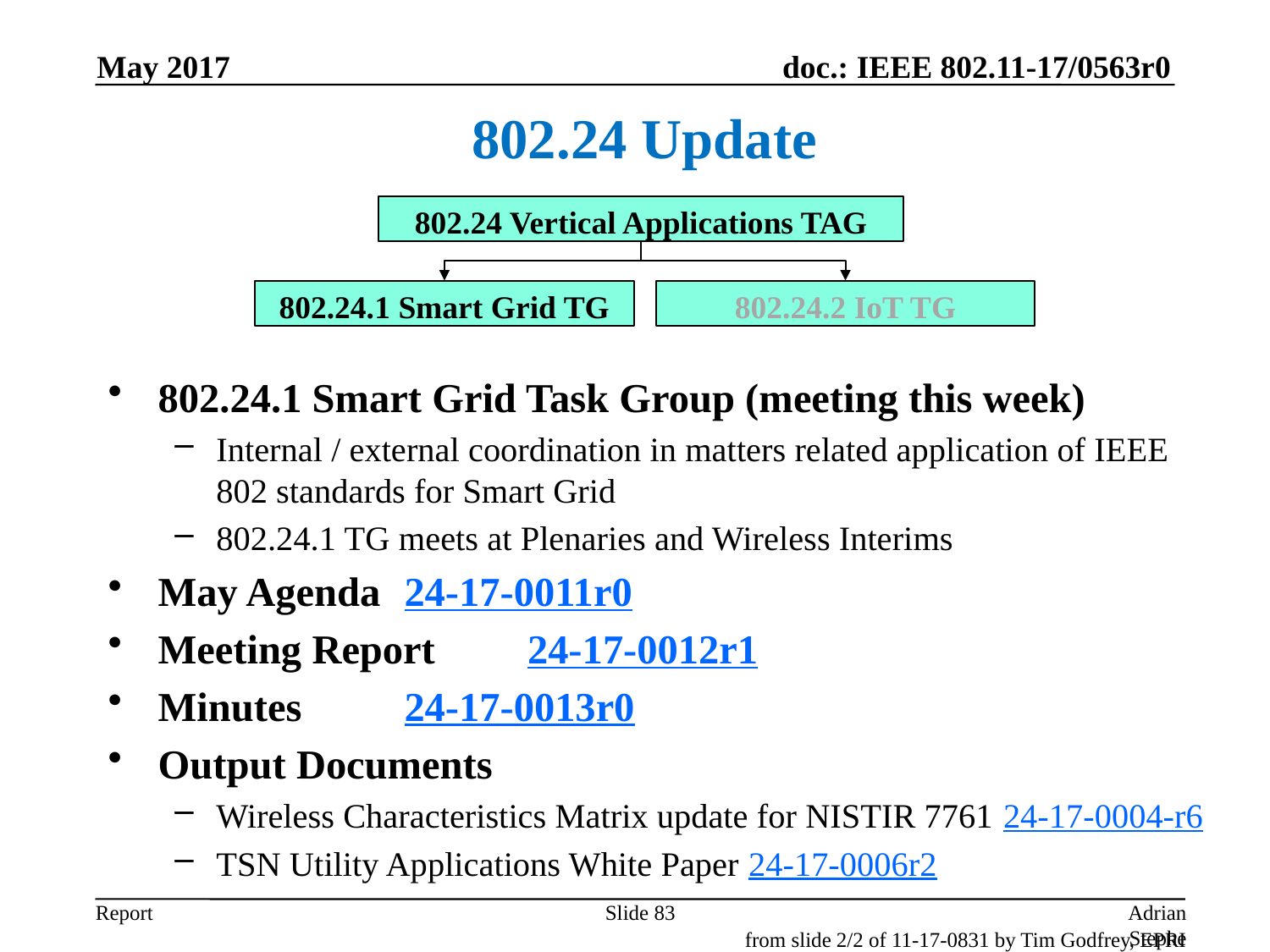

May 2017
# 802.24 Update
802.24 Vertical Applications TAG
802.24.1 Smart Grid TG
802.24.2 IoT TG
802.24.1 Smart Grid Task Group (meeting this week)
Internal / external coordination in matters related application of IEEE 802 standards for Smart Grid
802.24.1 TG meets at Plenaries and Wireless Interims
May Agenda		24-17-0011r0
Meeting Report 		24-17-0012r1
Minutes			24-17-0013r0
Output Documents
Wireless Characteristics Matrix update for NISTIR 7761 24-17-0004-r6
TSN Utility Applications White Paper 24-17-0006r2
Slide 83
Adrian Stephens, Intel Corporation
from slide 2/2 of 11-17-0831 by Tim Godfrey, EPRI